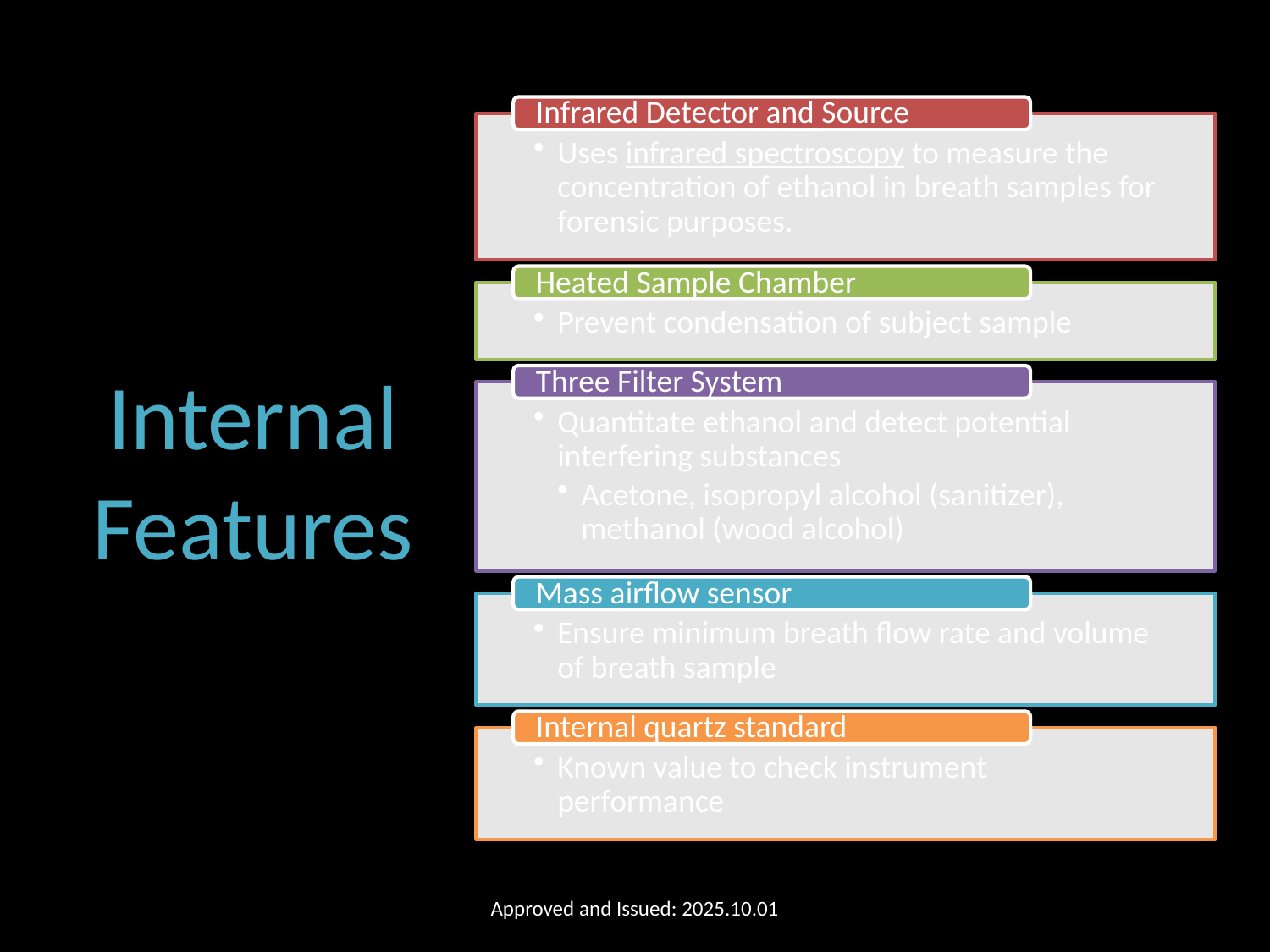

# Internal Features
Uses infrared spectroscopy to measure the concentration of ethanol in breath samples for forensic purposes.
Infrared Detector and Source
Prevent condensation of subject sample
Heated Sample Chamber
Quantitate ethanol and detect potential interfering substances
Acetone, isopropyl alcohol (sanitizer), methanol (wood alcohol)
Three Filter System
Ensure minimum breath flow rate and volume of breath sample
Mass airflow sensor
Known value to check instrument performance
Internal quartz standard
Approved and Issued: 2025.10.01